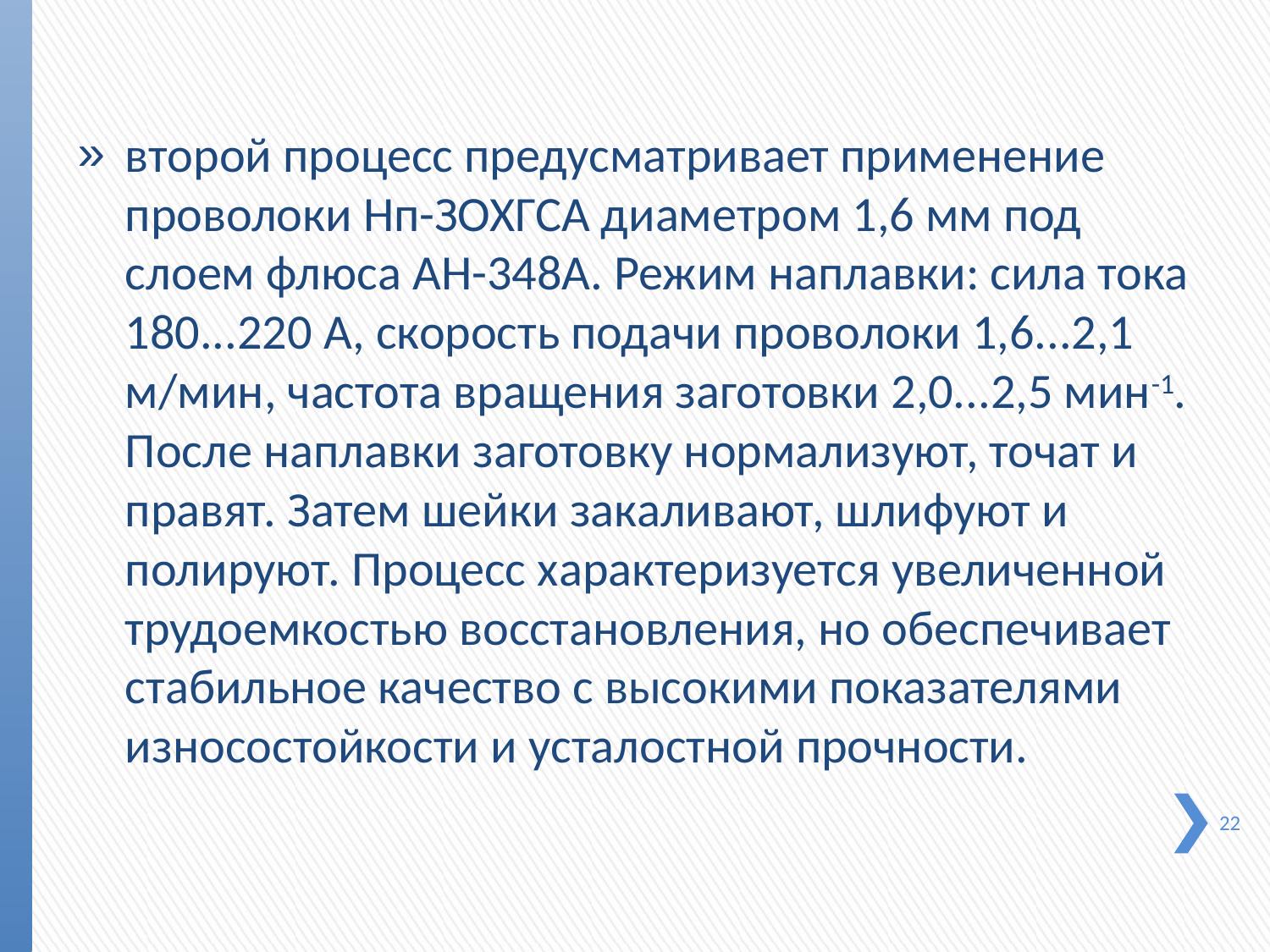

второй процесс предусматривает применение проволоки Нп-ЗОХГСА диаметром 1,6 мм под слоем флюса АН-348А. Режим наплавки: сила тока 180...220 А, скорость подачи прово­локи 1,6...2,1 м/мин, частота вращения заготовки 2,0...2,5 мин-1. После наплавки заготовку нормализуют, точат и правят. Затем шейки закаливают, шлифуют и полируют. Процесс характери­зуется увеличенной трудоемкостью восстановления, но обес­печивает стабильное качество с высокими показателями изно­состойкости и усталостной прочности.
22